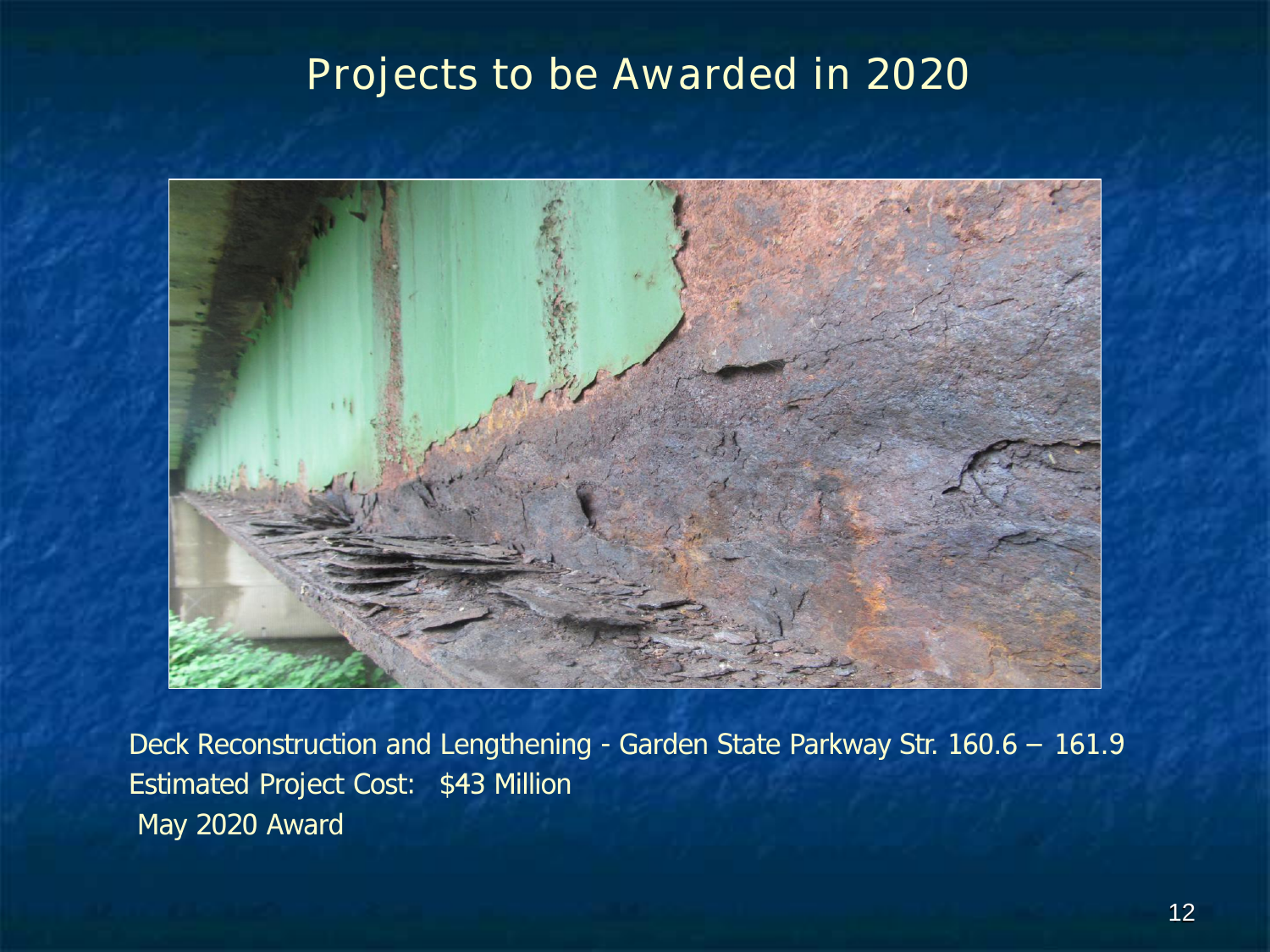

# Projects to be Awarded in 2020

Deck Reconstruction and Lengthening - Garden State Parkway Str. 160.6 – 161.9
Estimated Project Cost:	$43 Million  May 2020 Award

12